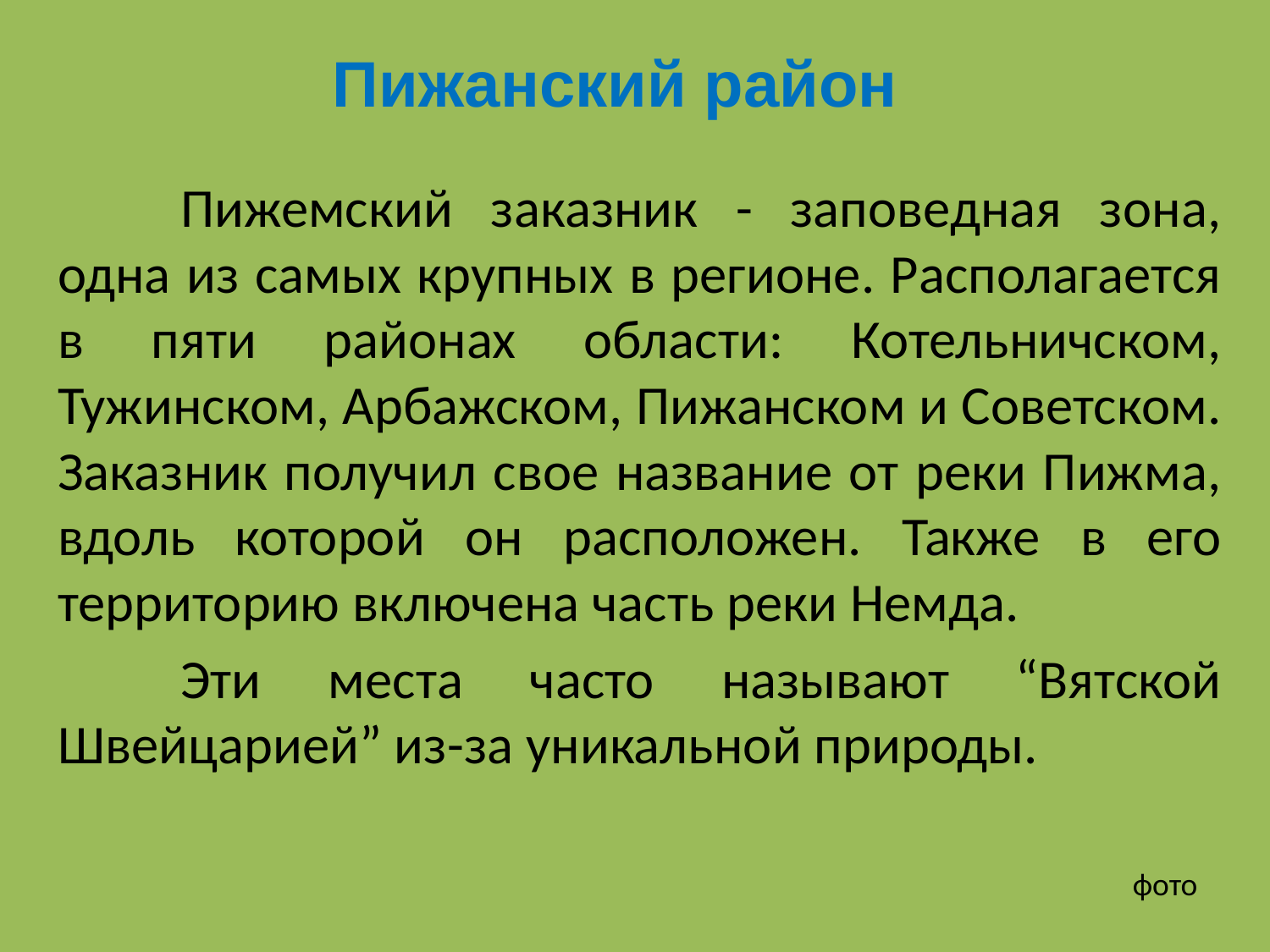

# Пижанский район
	Пижемский заказник - заповедная зона, одна из самых крупных в регионе. Располагается в пяти районах области: Котельничском, Тужинском, Арбажском, Пижанском и Советском. Заказник получил свое название от реки Пижма, вдоль которой он расположен. Также в его территорию включена часть реки Немда.
	Эти места часто называют “Вятской Швейцарией” из-за уникальной природы.

фото